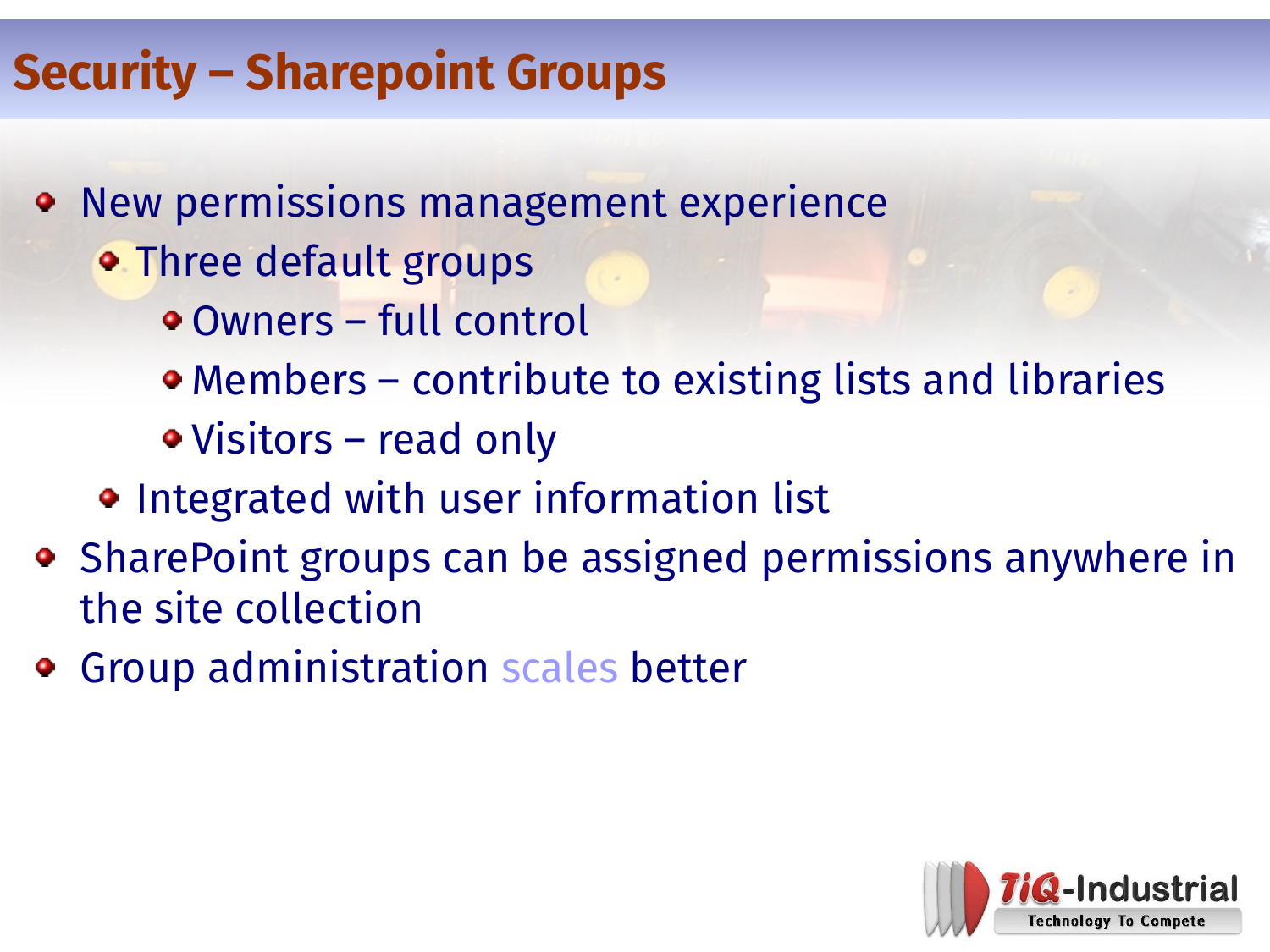

# Security – Sharepoint Groups
New permissions management experience
Three default groups
Owners – full control
Members – contribute to existing lists and libraries
Visitors – read only
Integrated with user information list
SharePoint groups can be assigned permissions anywhere in the site collection
Group administration scales better